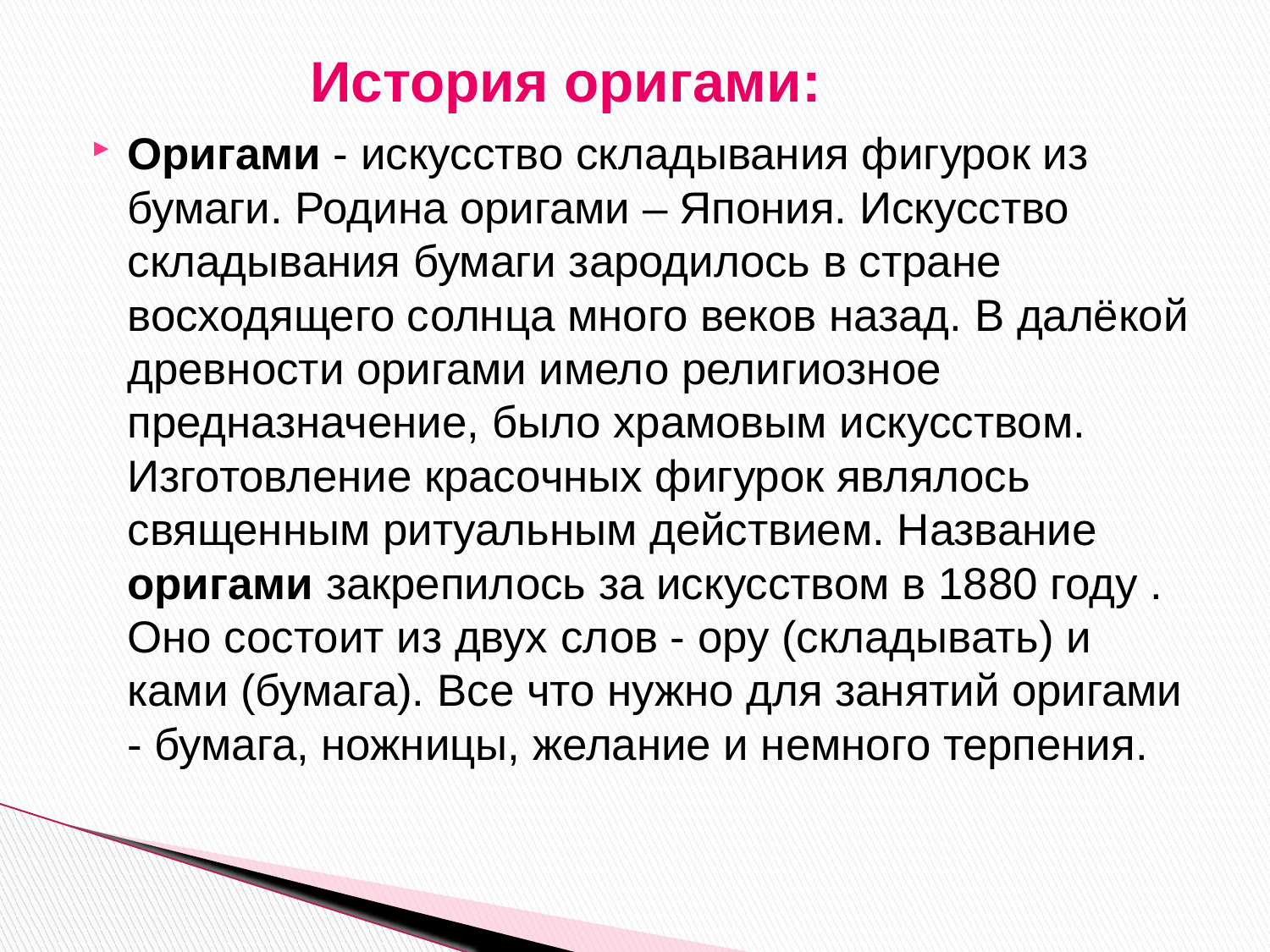

# История оригами:
Оригами - искусство складывания фигурок из бумаги. Родина оригами – Япония. Искусство складывания бумаги зародилось в стране восходящего солнца много веков назад. В далёкой древности оригами имело религиозное предназначение, было храмовым искусством. Изготовление красочных фигурок являлось священным ритуальным действием. Название оригами закрепилось за искусством в 1880 году . Оно состоит из двух слов - ору (складывать) и ками (бумага). Все что нужно для занятий оригами - бумага, ножницы, желание и немного терпения.